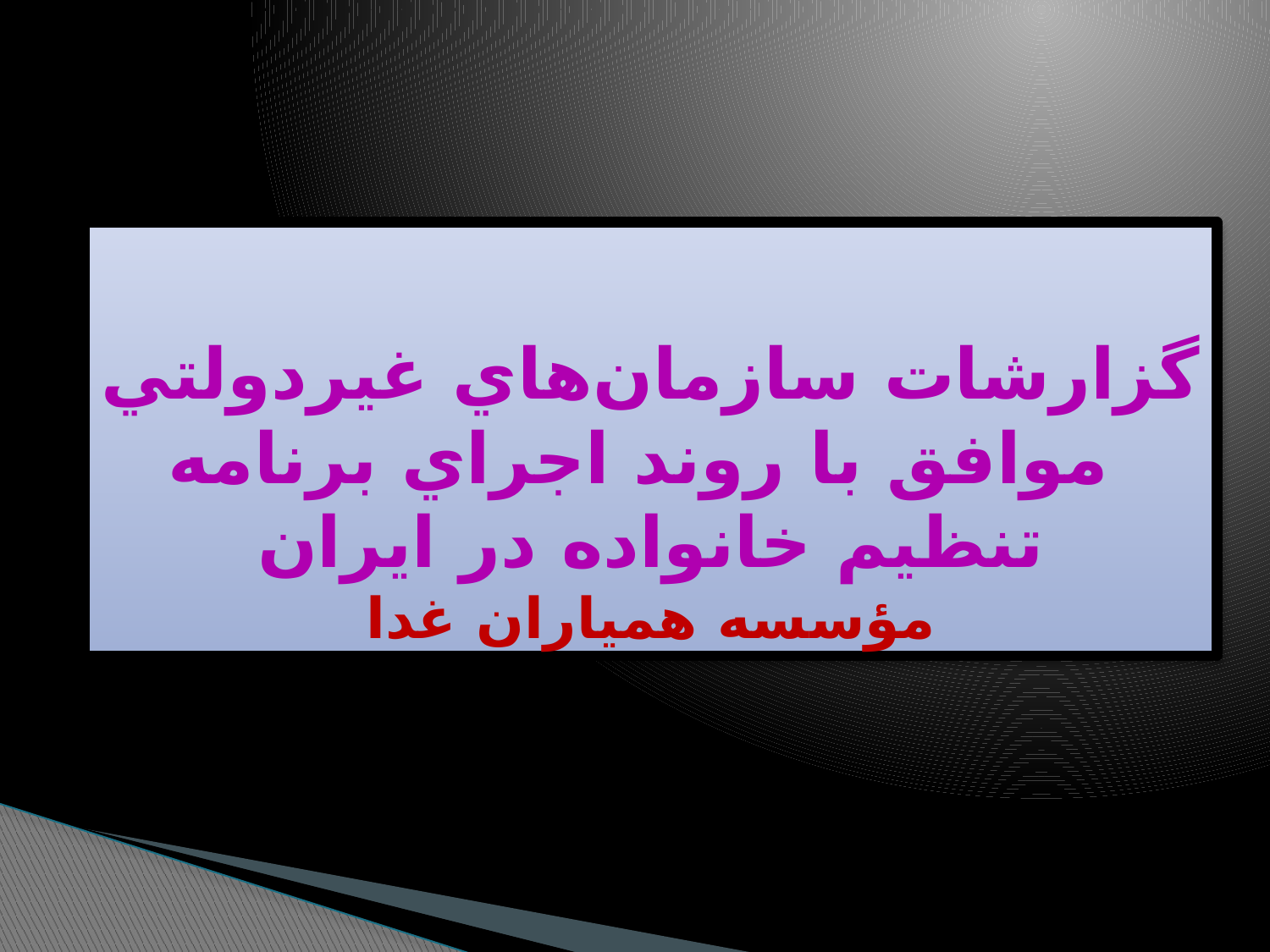

# گزارشات سازمان‌هاي غيردولتي موافق با روند اجراي برنامه تنظيم خانواده در ايران مؤسسه همياران غدا